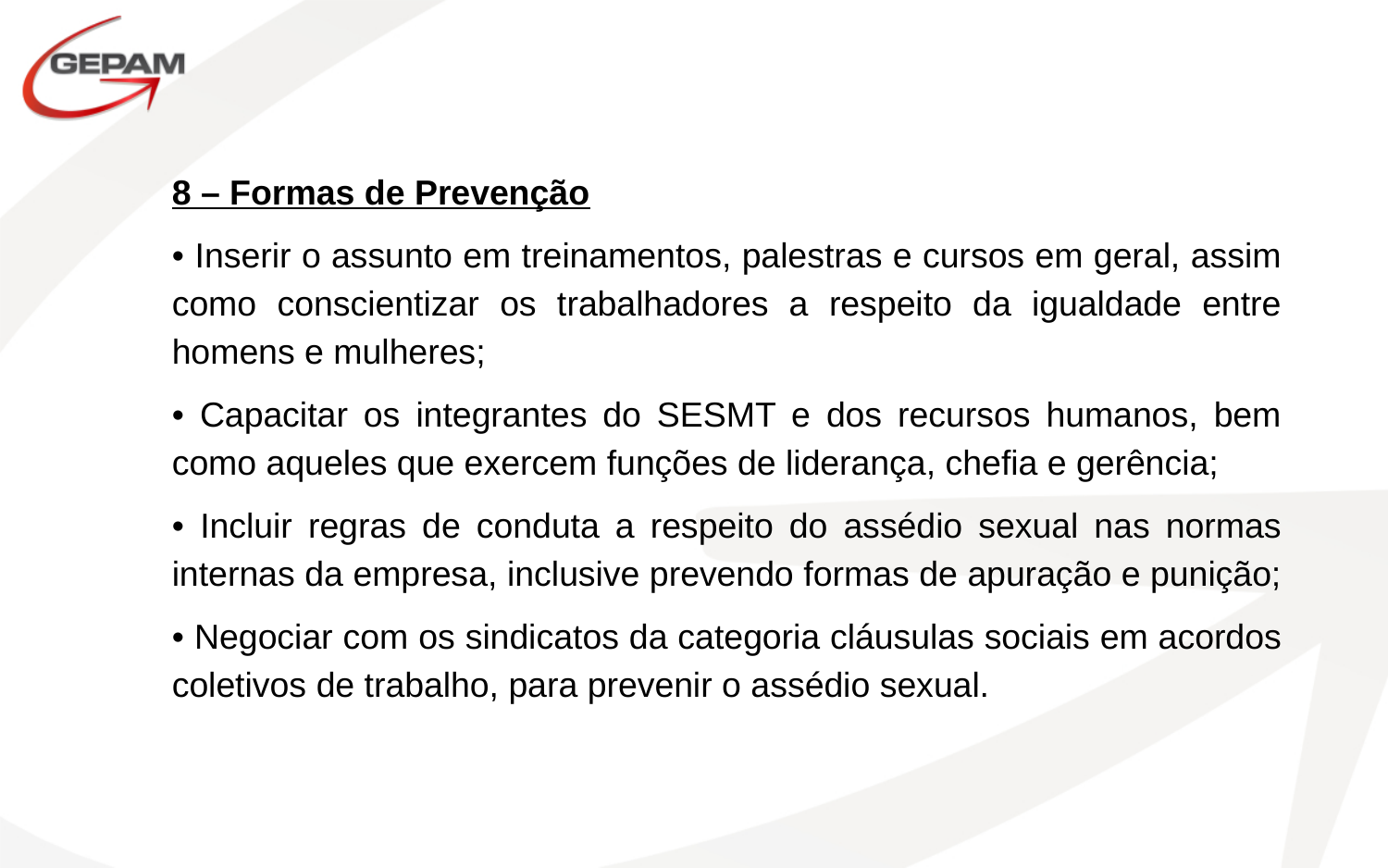

8 – Formas de Prevenção
• Inserir o assunto em treinamentos, palestras e cursos em geral, assim como conscientizar os trabalhadores a respeito da igualdade entre homens e mulheres;
• Capacitar os integrantes do SESMT e dos recursos humanos, bem como aqueles que exercem funções de liderança, chefia e gerência;
• Incluir regras de conduta a respeito do assédio sexual nas normas internas da empresa, inclusive prevendo formas de apuração e punição;
• Negociar com os sindicatos da categoria cláusulas sociais em acordos coletivos de trabalho, para prevenir o assédio sexual.